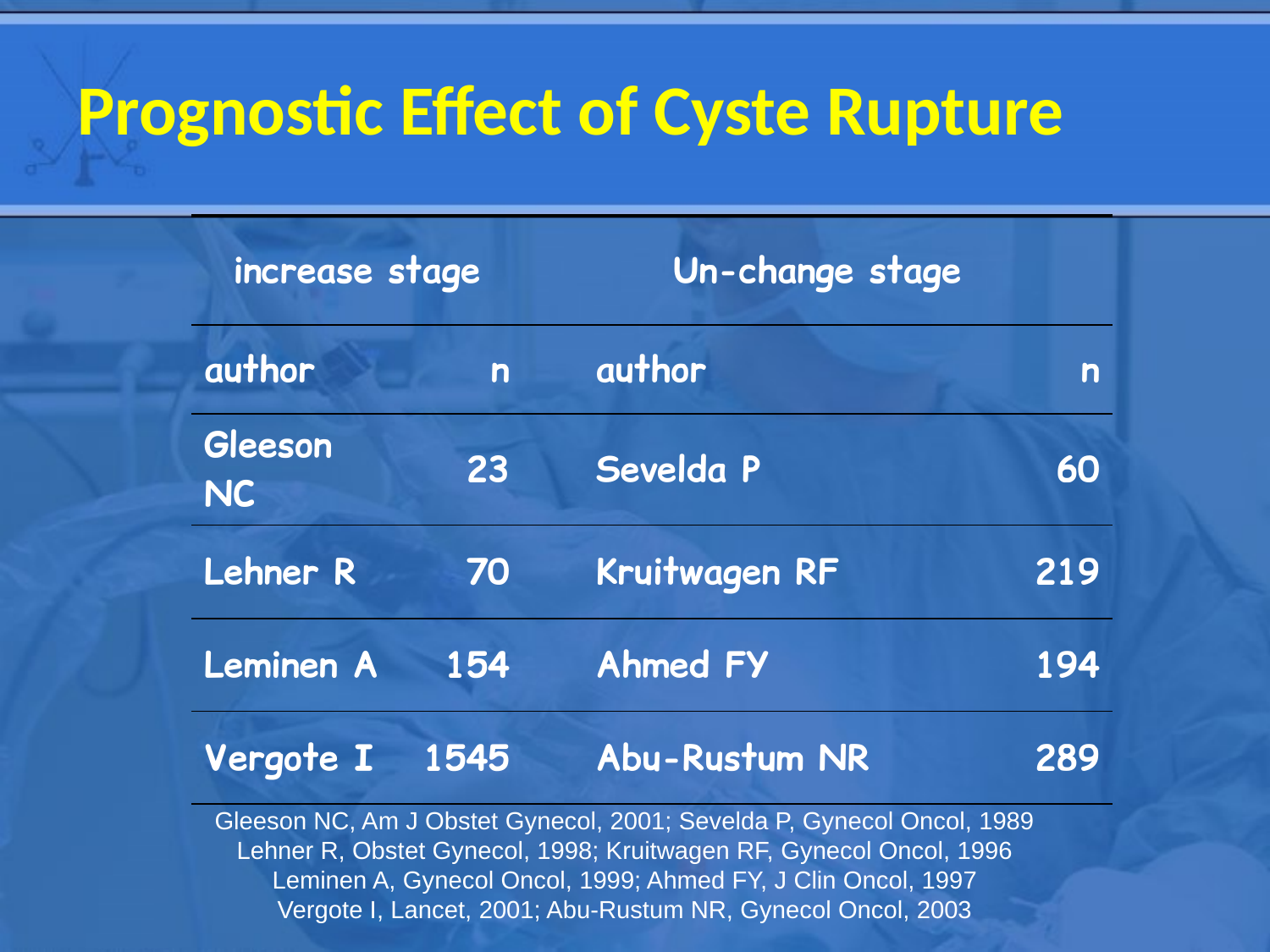

Prognostic Effect of Cyste Rupture
| increase stage |  | Un-change stage |  |
| --- | --- | --- | --- |
| author | n | author | n |
| Gleeson NC | 23 | Sevelda P | 60 |
| Lehner R | 70 | Kruitwagen RF | 219 |
| Leminen A | 154 | Ahmed FY | 194 |
| Vergote I | 1545 | Abu-Rustum NR | 289 |
Gleeson NC, Am J Obstet Gynecol, 2001; Sevelda P, Gynecol Oncol, 1989
Lehner R, Obstet Gynecol, 1998; Kruitwagen RF, Gynecol Oncol, 1996
Leminen A, Gynecol Oncol, 1999; Ahmed FY, J Clin Oncol, 1997
Vergote I, Lancet, 2001; Abu-Rustum NR, Gynecol Oncol, 2003